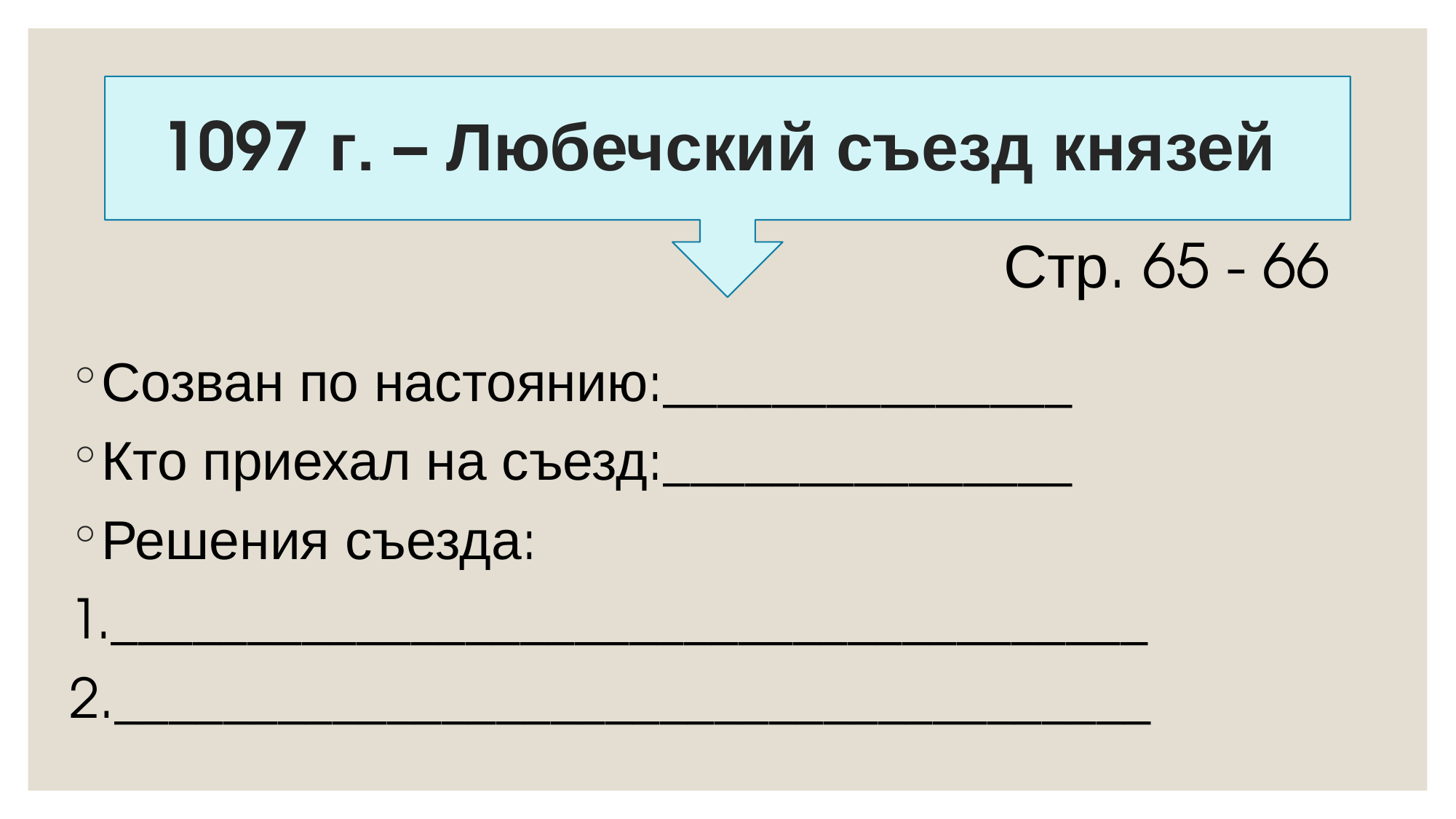

# 1097 г. – Любечский съезд князей

Стр. 65 - 66
Созван по настоянию:_______________
Кто приехал на съезд:_______________
Решения съезда:
1.______________________________________
2.______________________________________